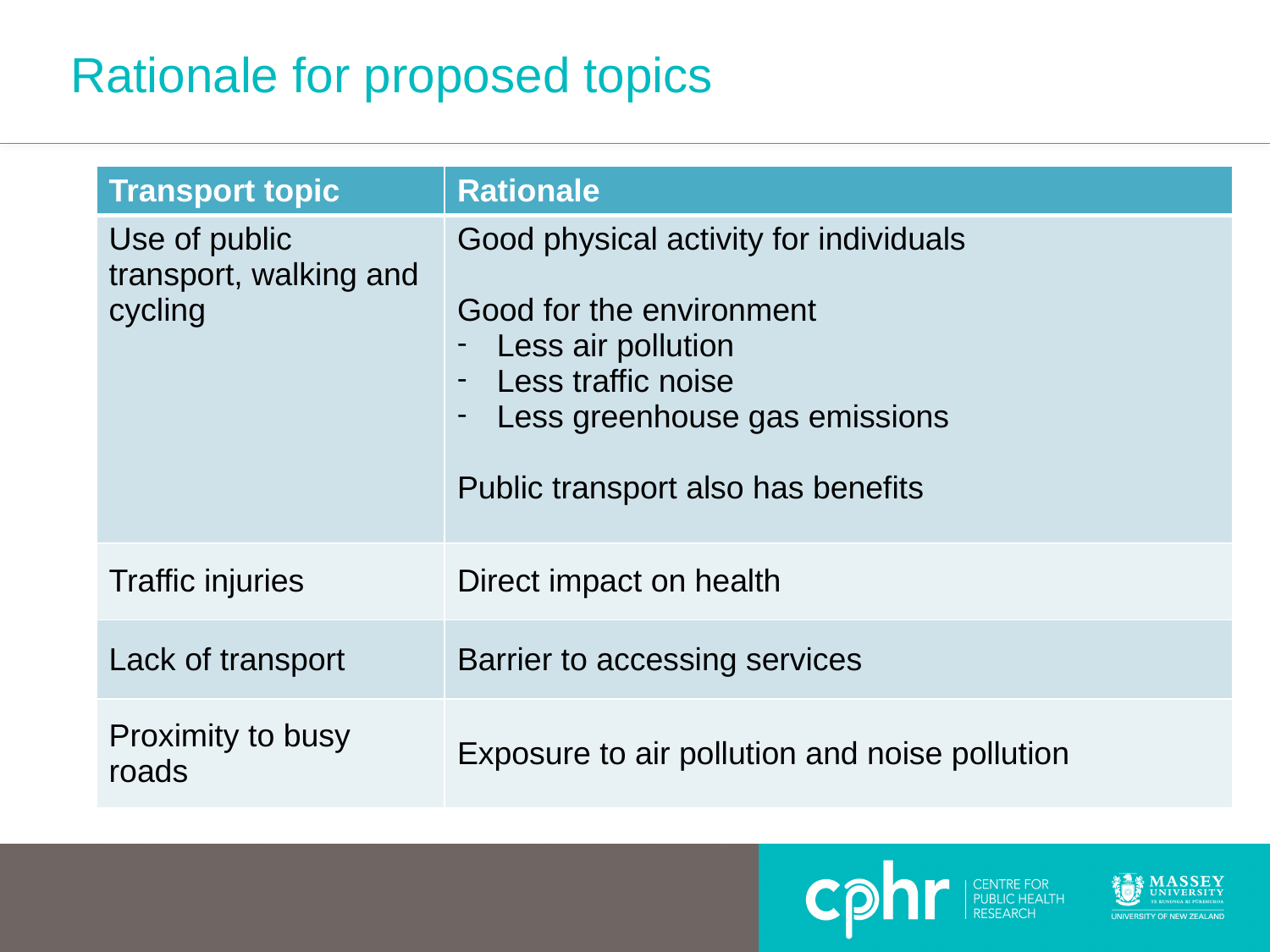

# Rationale for proposed topics

| Transport topic | Rationale |
| --- | --- |
| Use of public transport, walking and cycling | Good physical activity for individuals Good for the environment Less air pollution Less traffic noise Less greenhouse gas emissions Public transport also has benefits |
| Traffic injuries | Direct impact on health |
| Lack of transport | Barrier to accessing services |
| Proximity to busy roads | Exposure to air pollution and noise pollution |